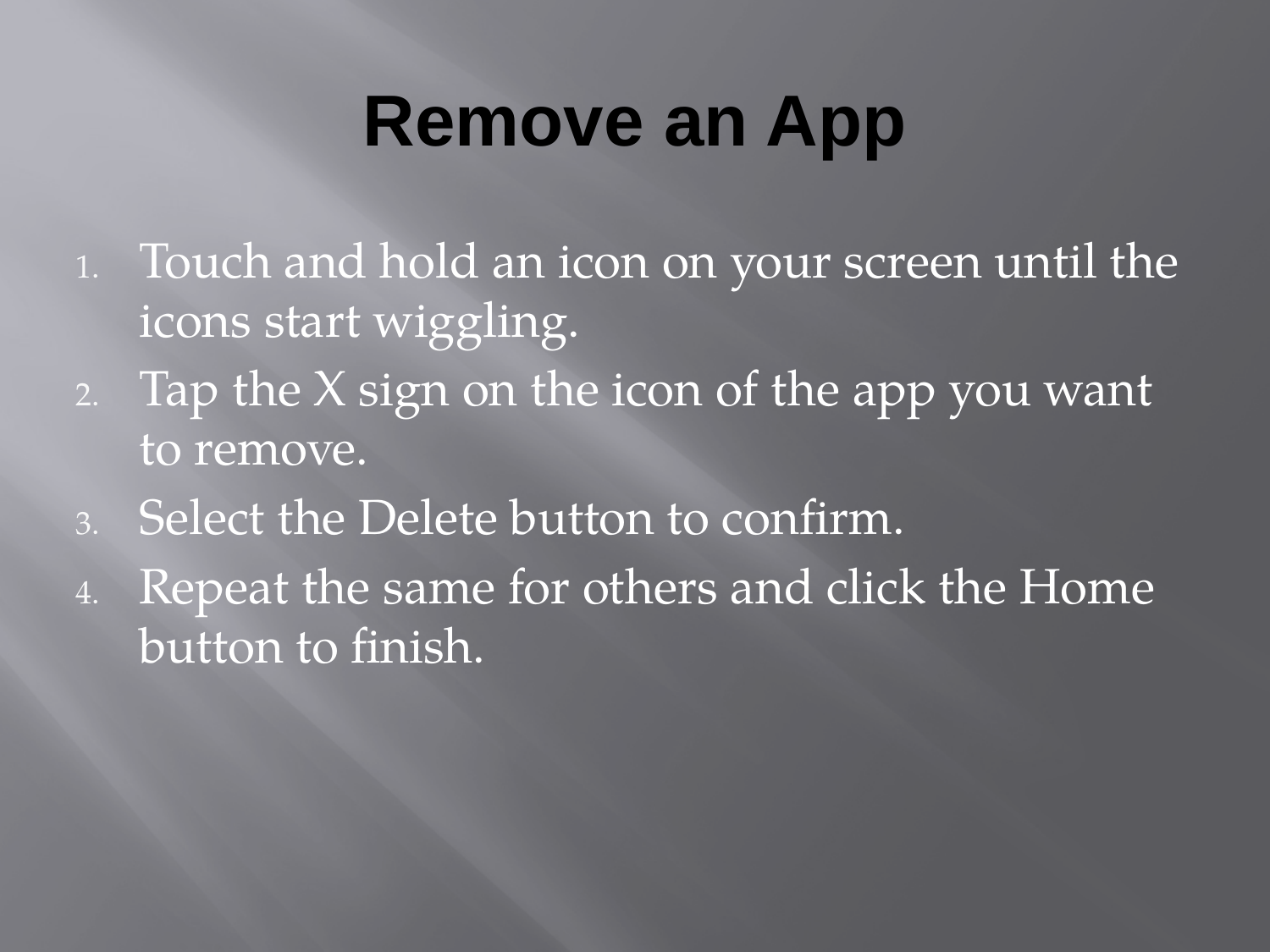

# Remove an App
Touch and hold an icon on your screen until the icons start wiggling.
Tap the X sign on the icon of the app you want to remove.
Select the Delete button to confirm.
Repeat the same for others and click the Home button to finish.